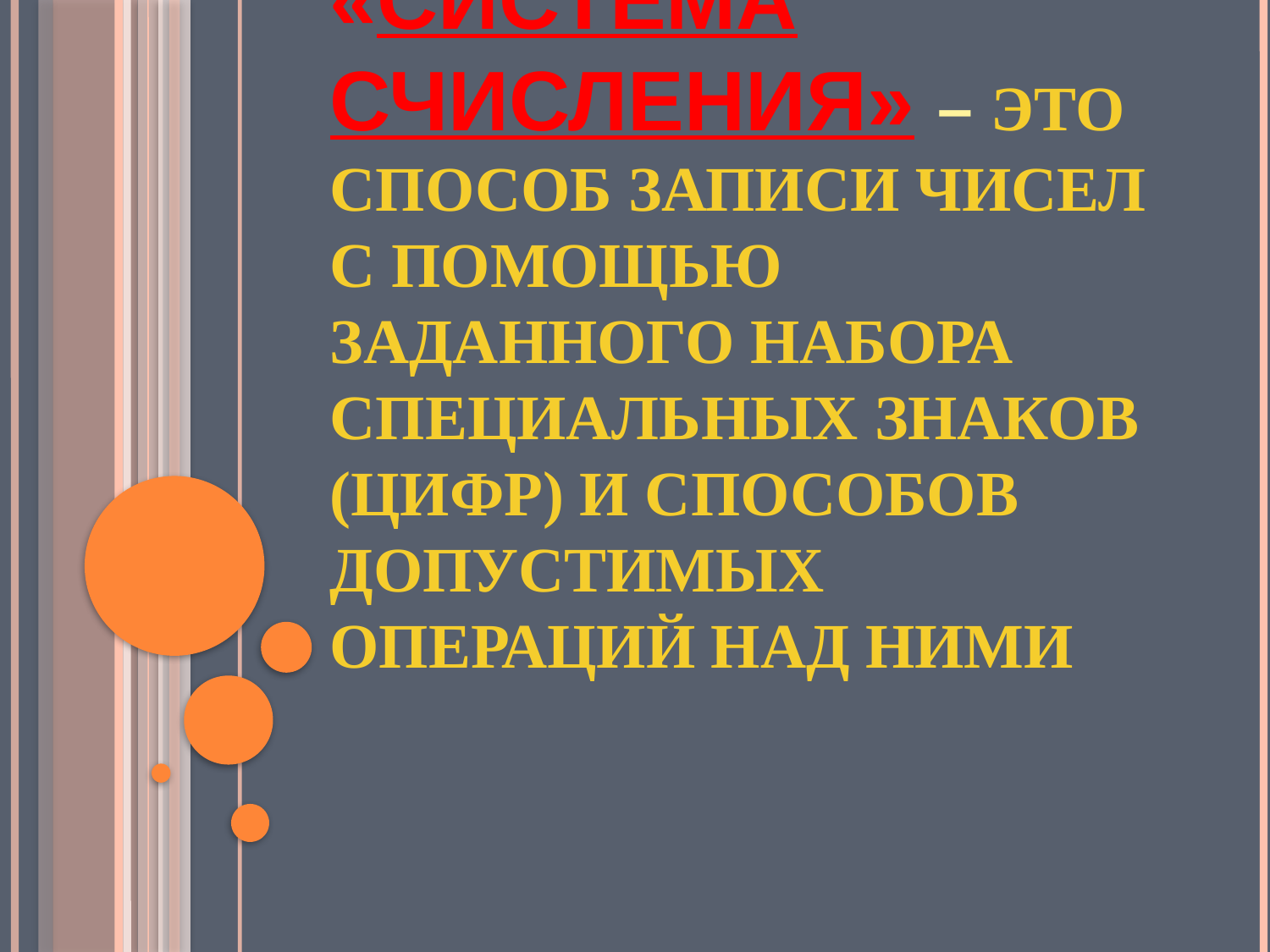

# «Система счисления» – это способ записи чисел с помощью заданного набора специальных знаков (цифр) и способов допустимых операций над ними